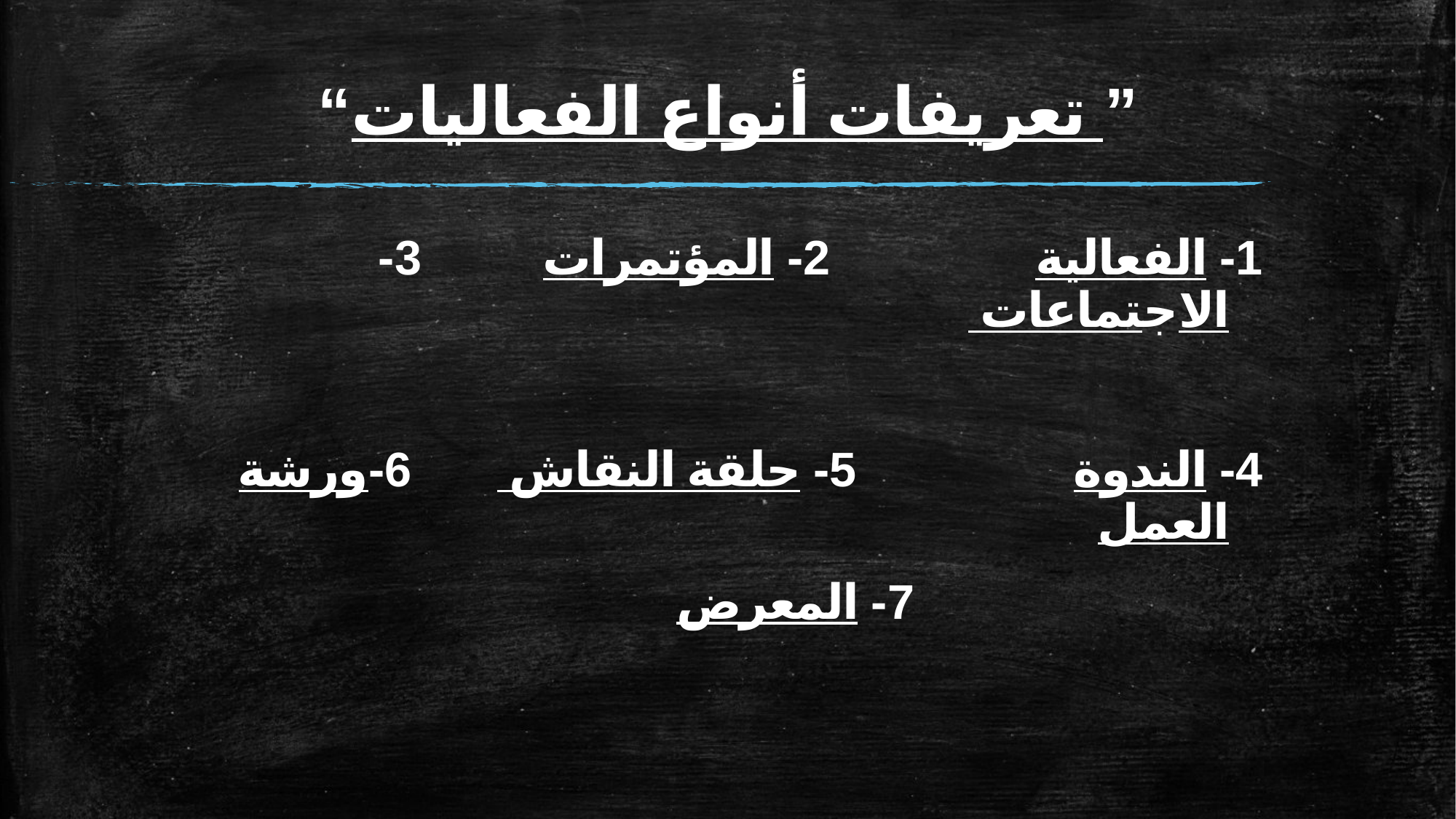

# ” تعريفات أنواع الفعاليات“
1- الفعالية                 2- المؤتمرات          3-الاجتماعات

4- الندوة                  5- حلقة النقاش        6-ورشة العمل
                             7- المعرض